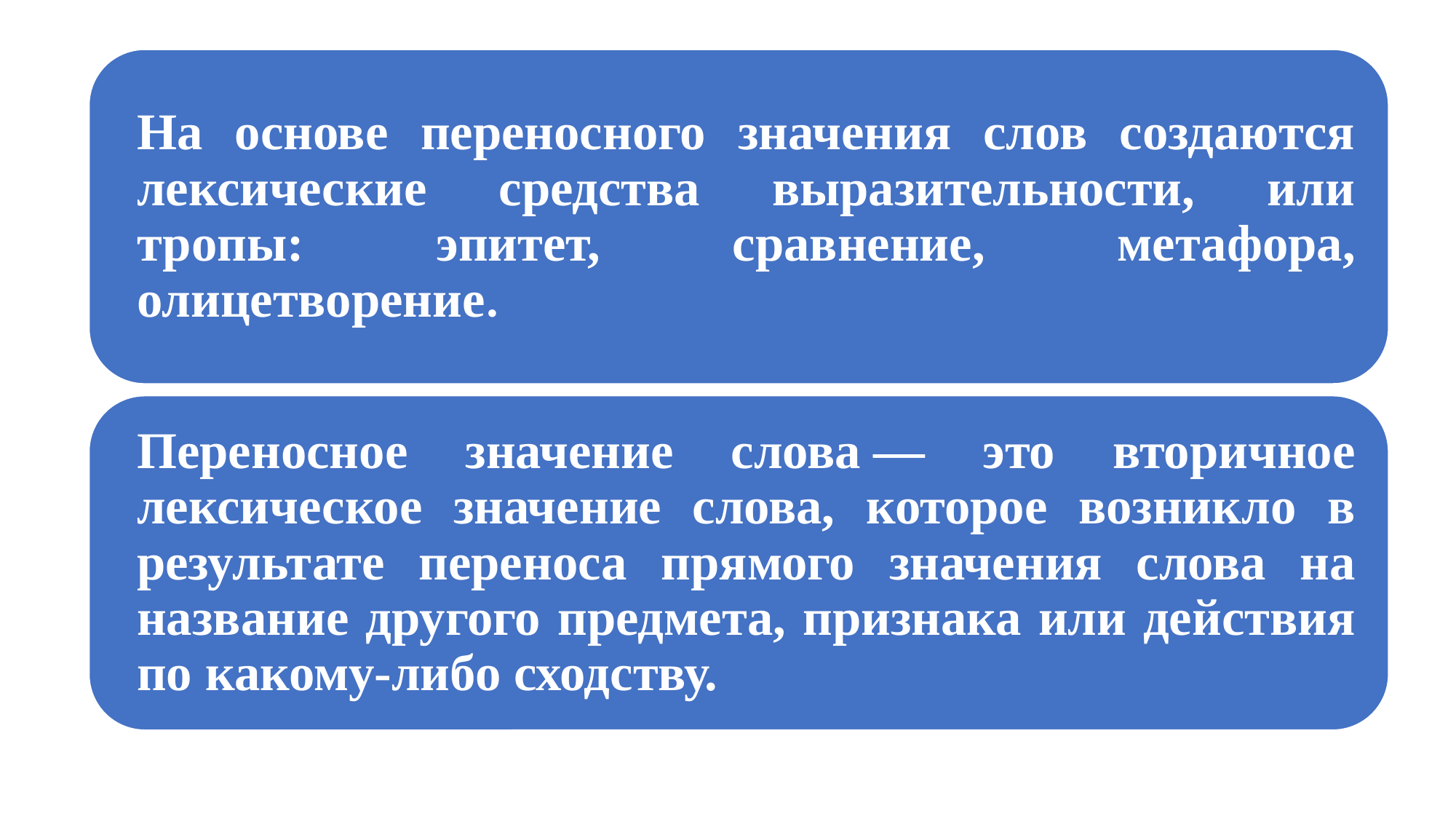

На основе переносного значения слов создаются лексические средства выразительности, или тропы: эпитет, сравнение, метафора, олицетворение.
Переносное значение слова — это вторичное лексическое значение слова, которое возникло в результате переноса прямого значения слова на название другого предмета, признака или действия по какому-либо сходству.